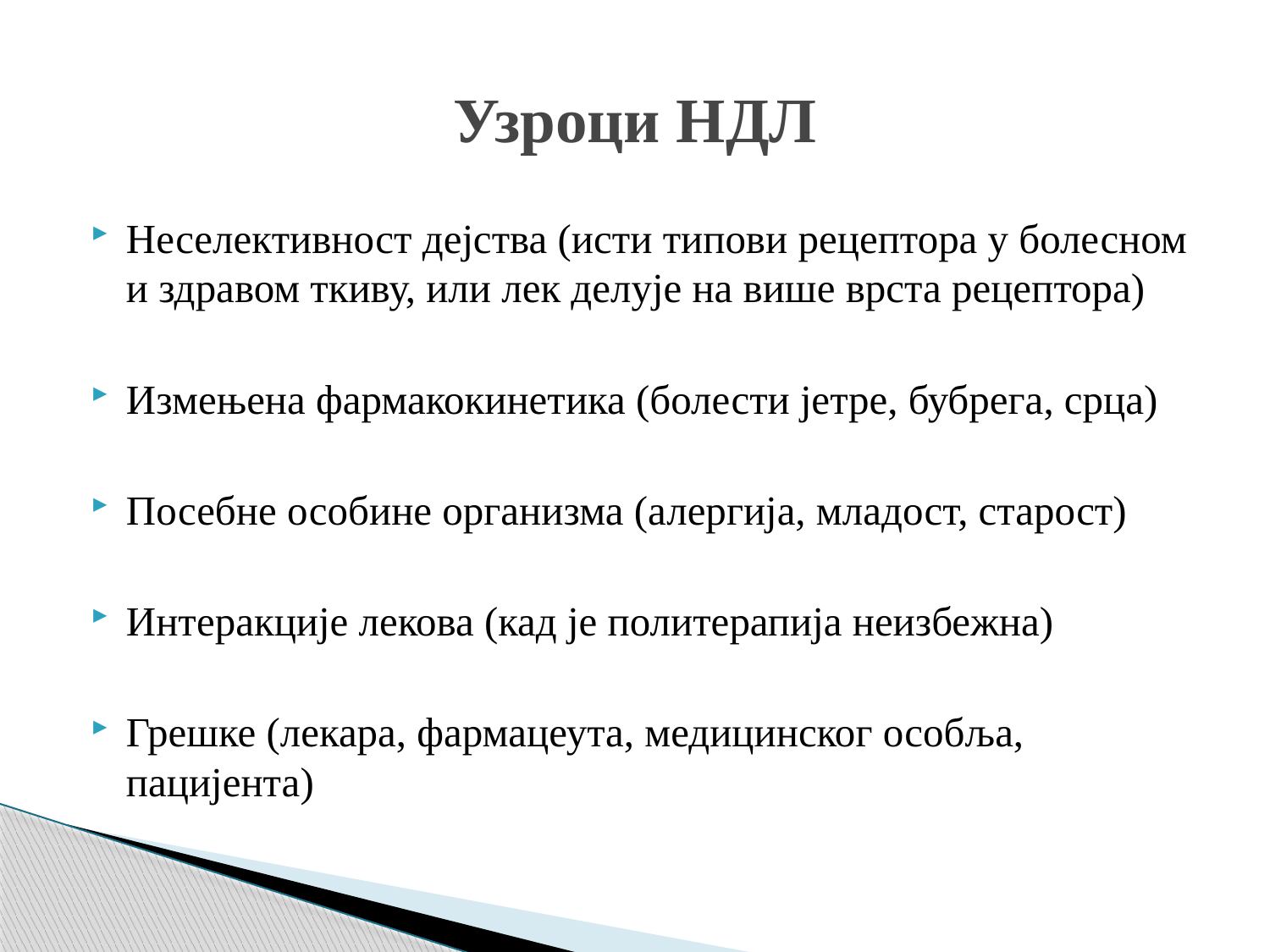

# Узроци НДЛ
Неселективност дејства (исти типови рецептора у болесном и здравом ткиву, или лек делује на више врста рецептора)

Измењена фармакокинетика (болести јетре, бубрега, срца)

Посебне особине организма (алергија, младост, старост)

Интеракције лекова (кад је политерапија неизбежна)

Грешке (лекара, фармацеута, медицинског особља, пацијента)